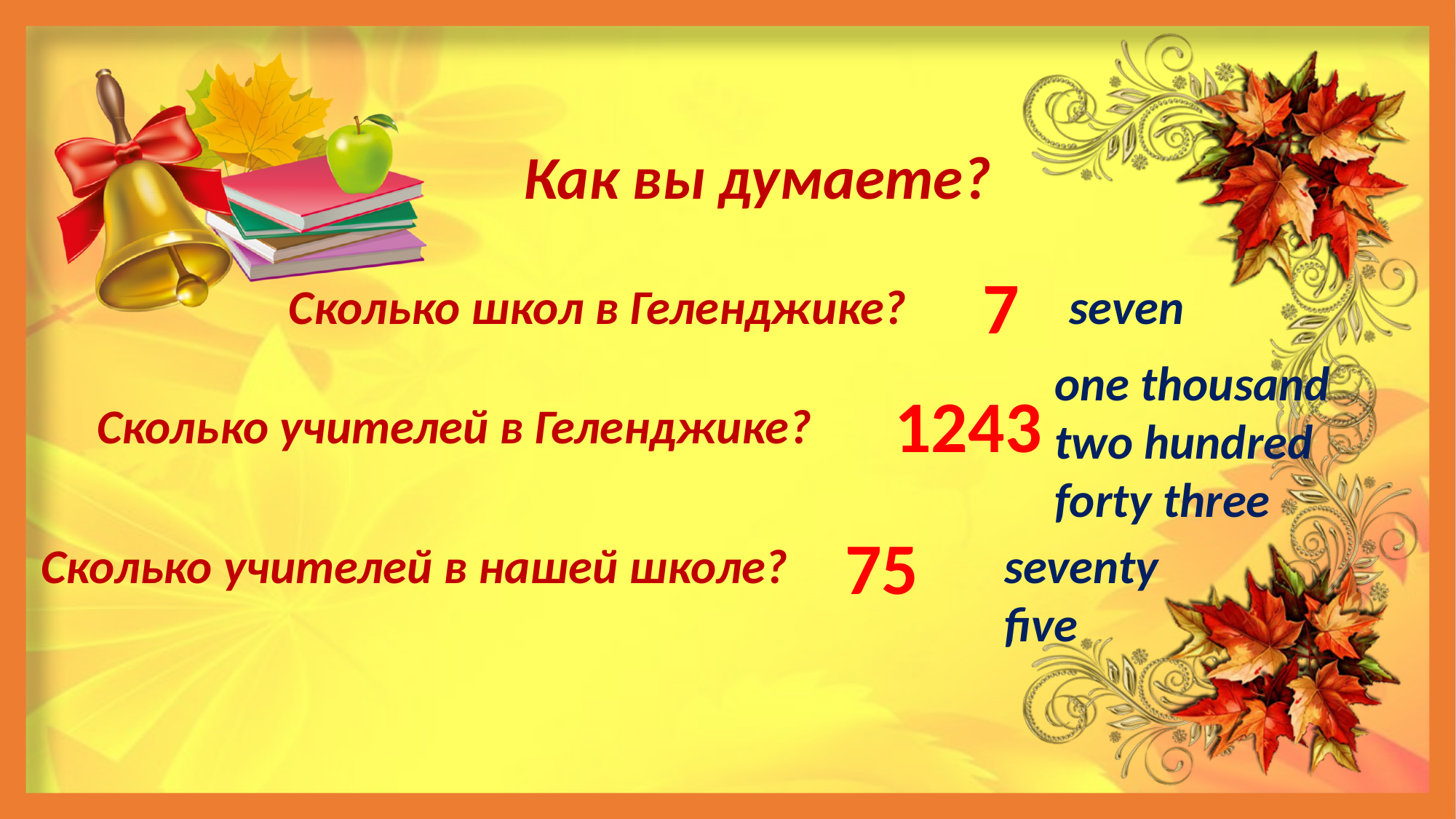

Как вы думаете?
7
seven

Сколько школ в Геленджике?
one thousand two hundred forty three

1243
Сколько учителей в Геленджике?
75
Сколько учителей в нашей школе?
seventy five